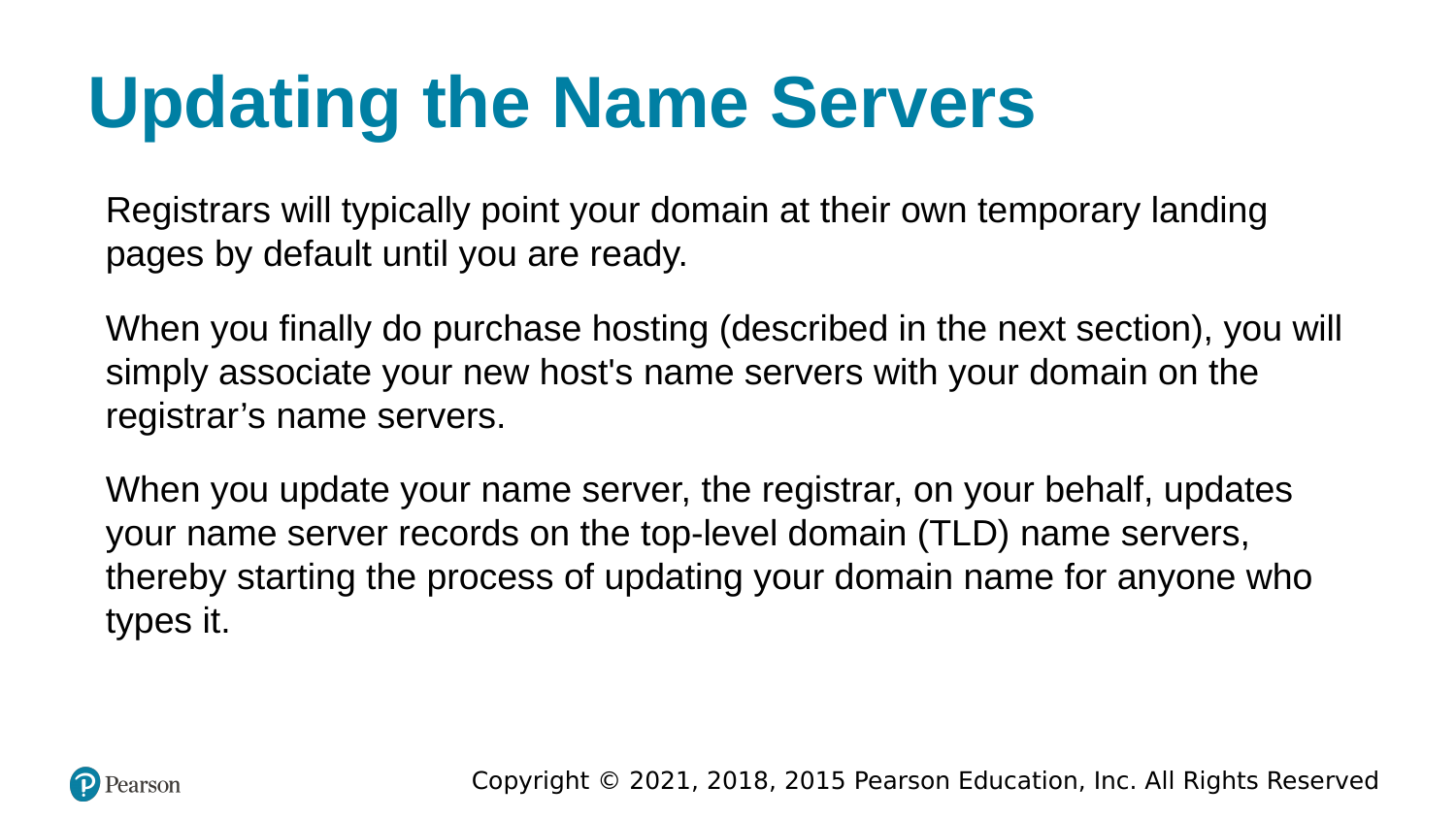

# Updating the Name Servers
Registrars will typically point your domain at their own temporary landing pages by default until you are ready.
When you finally do purchase hosting (described in the next section), you will simply associate your new host's name servers with your domain on the registrar’s name servers.
When you update your name server, the registrar, on your behalf, updates your name server records on the top-level domain (TLD) name servers, thereby starting the process of updating your domain name for anyone who types it.